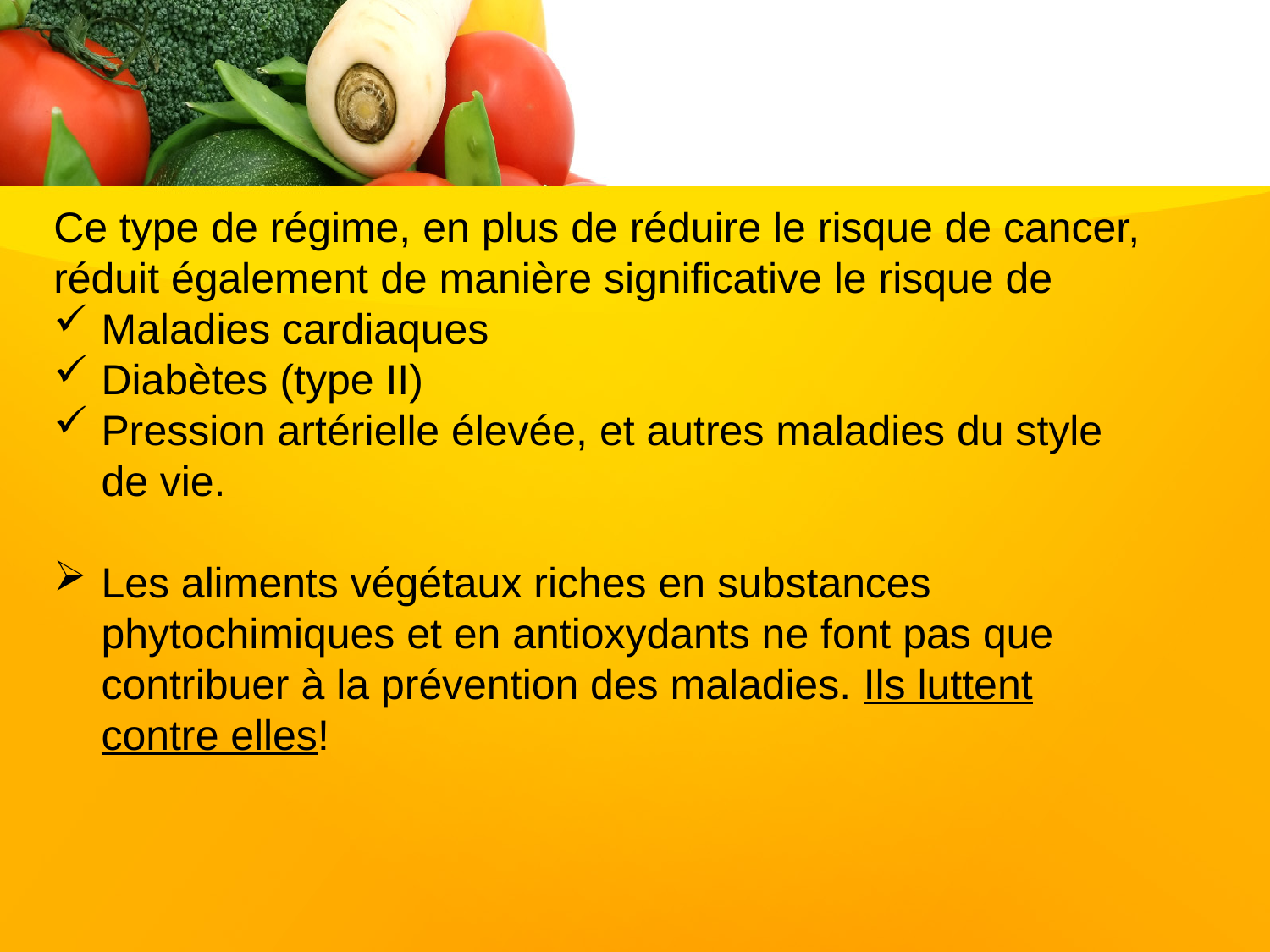

Ce type de régime, en plus de réduire le risque de cancer, réduit également de manière significative le risque de
Maladies cardiaques
Diabètes (type II)
Pression artérielle élevée, et autres maladies du style de vie.

Les aliments végétaux riches en substances phytochimiques et en antioxydants ne font pas que contribuer à la prévention des maladies. Ils luttent contre elles!